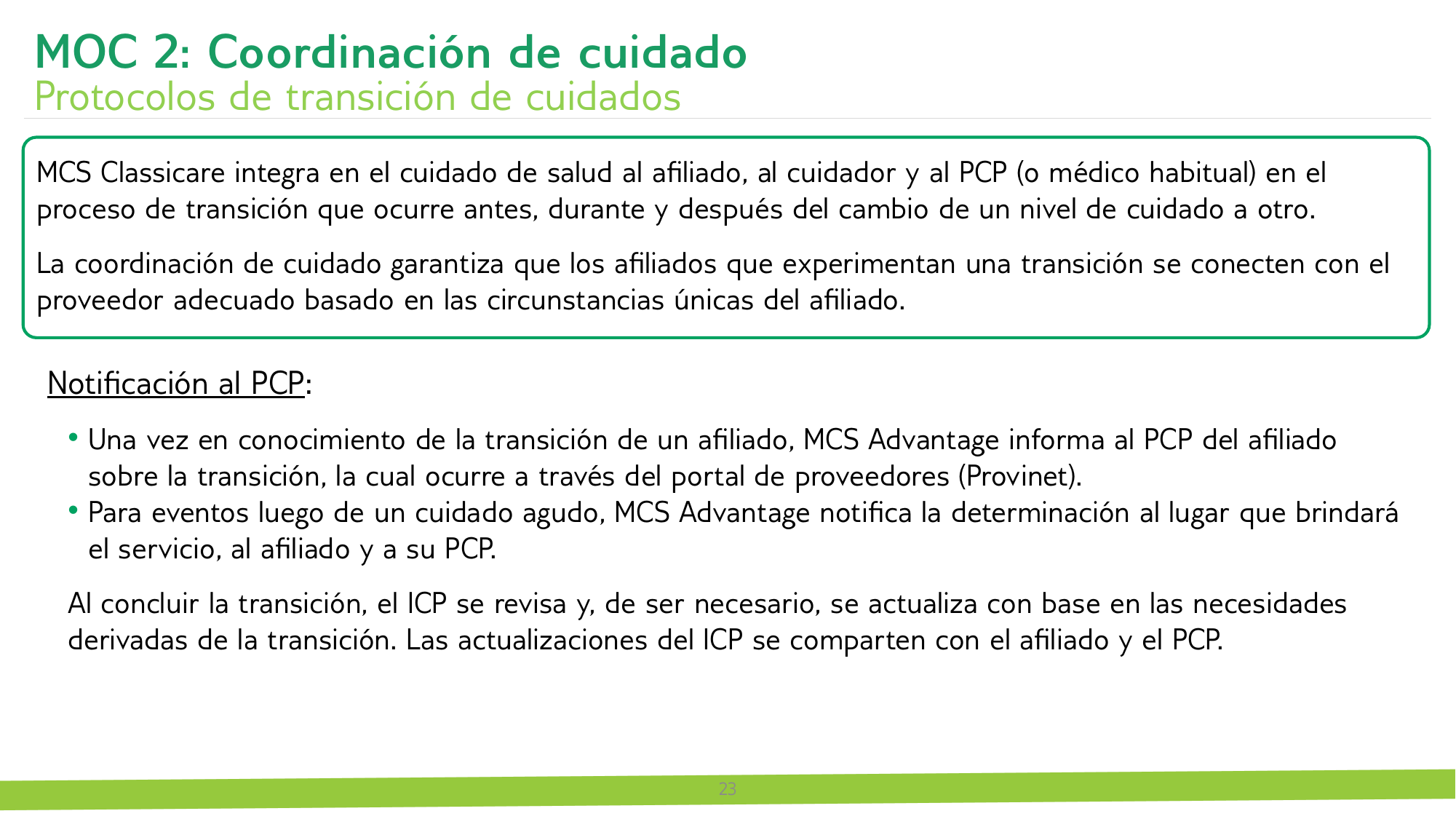

Protocolos de transición de cuidados (cont.)
MOC 2: Coordinación de cuidado
Protocolos de transición de cuidados

MCS Classicare integra en el cuidado de salud al afiliado, al cuidador y al PCP (o médico habitual) en el proceso de transición que ocurre antes, durante y después del cambio de un nivel de cuidado a otro.

La coordinación de cuidado garantiza que los afiliados que experimentan una transición se conecten con el proveedor adecuado basado en las circunstancias únicas del afiliado.
Notificación al PCP:

Una vez en conocimiento de la transición de un afiliado, MCS Advantage informa al PCP del afiliado sobre la transición, la cual ocurre a través del portal de proveedores (Provinet).
Para eventos luego de un cuidado agudo, MCS Advantage notifica la determinación al lugar que brindará el servicio, al afiliado y a su PCP.

Al concluir la transición, el ICP se revisa y, de ser necesario, se actualiza con base en las necesidades derivadas de la transición. Las actualizaciones del ICP se comparten con el afiliado y el PCP.
23